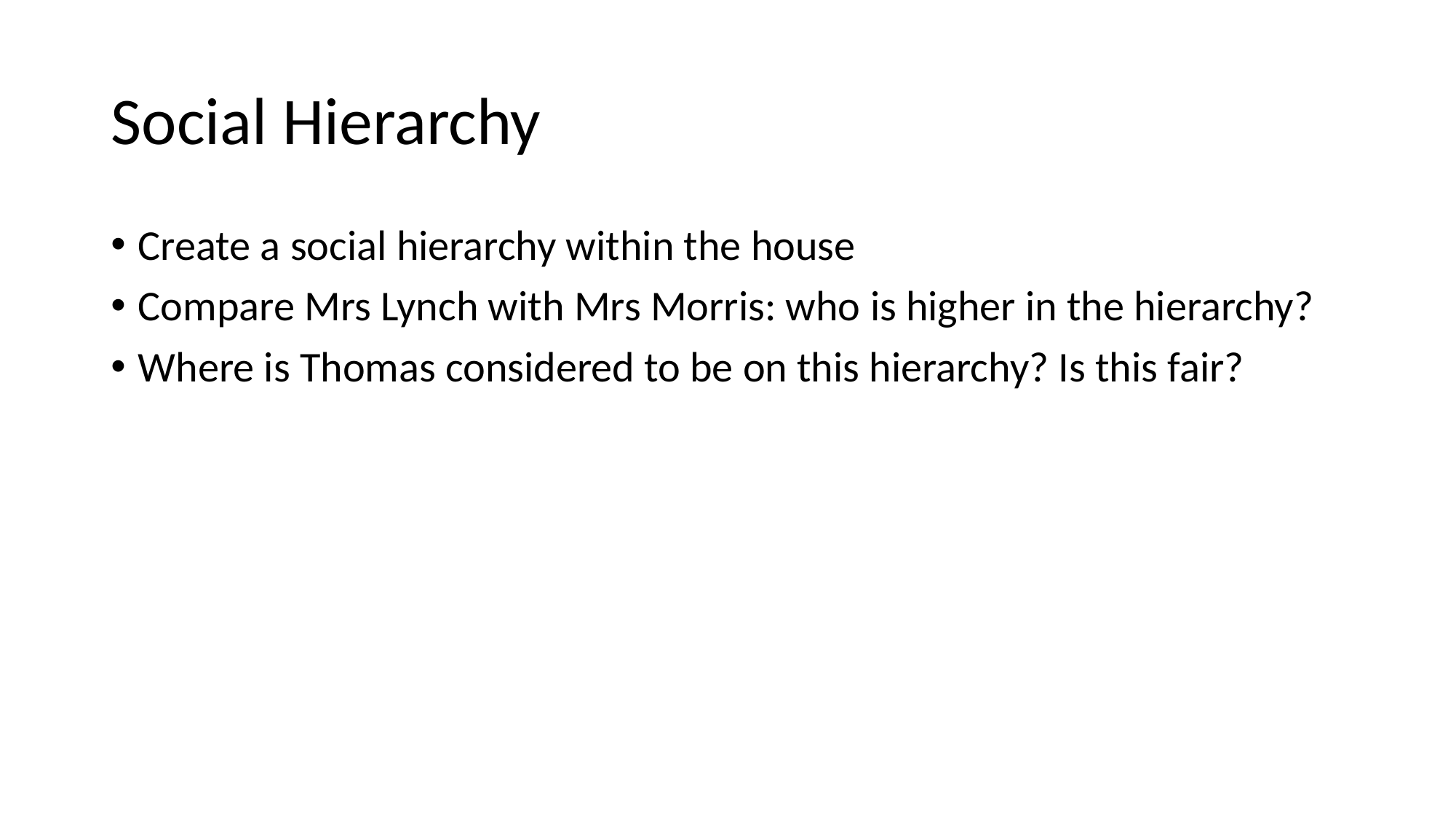

# Social Hierarchy
Create a social hierarchy within the house
Compare Mrs Lynch with Mrs Morris: who is higher in the hierarchy?
Where is Thomas considered to be on this hierarchy? Is this fair?